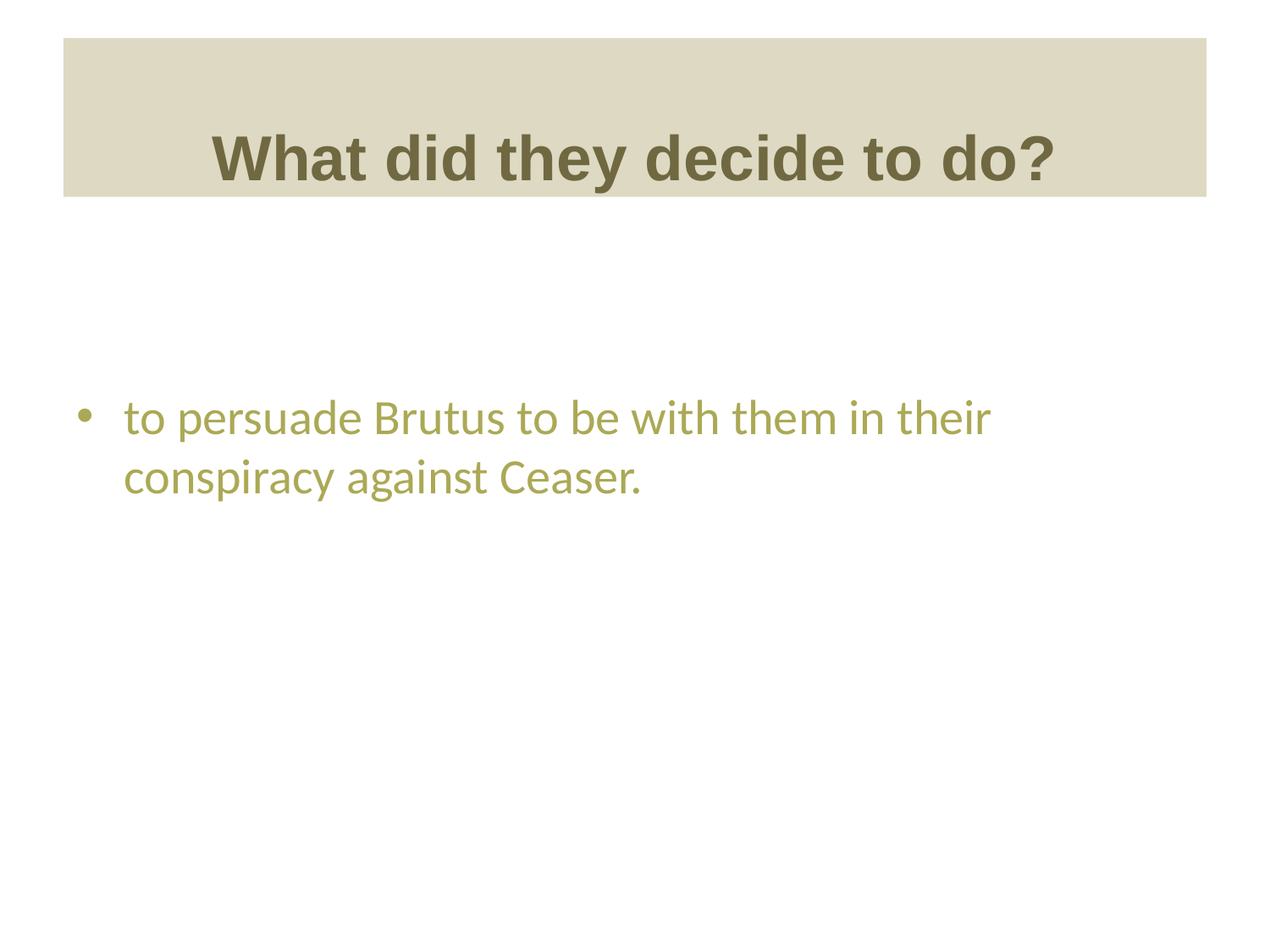

# What did they decide to do?

to persuade Brutus to be with them in their conspiracy against Ceaser.